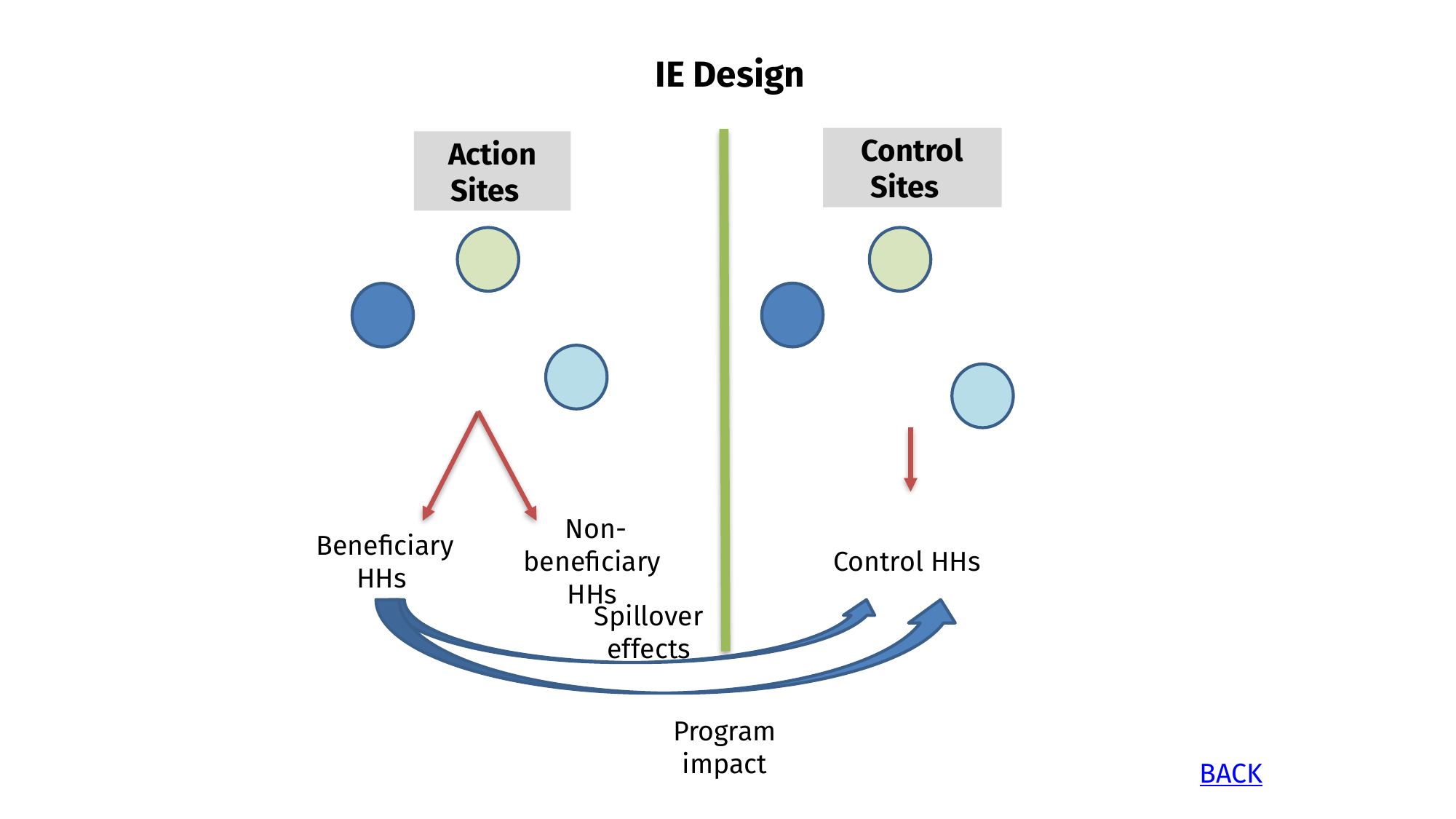

IE Design
Control Sites
Action Sites

Non-beneficiary  HHs
Control HHs
Beneficiary HHs

Spillover effects
Program impact
BACK